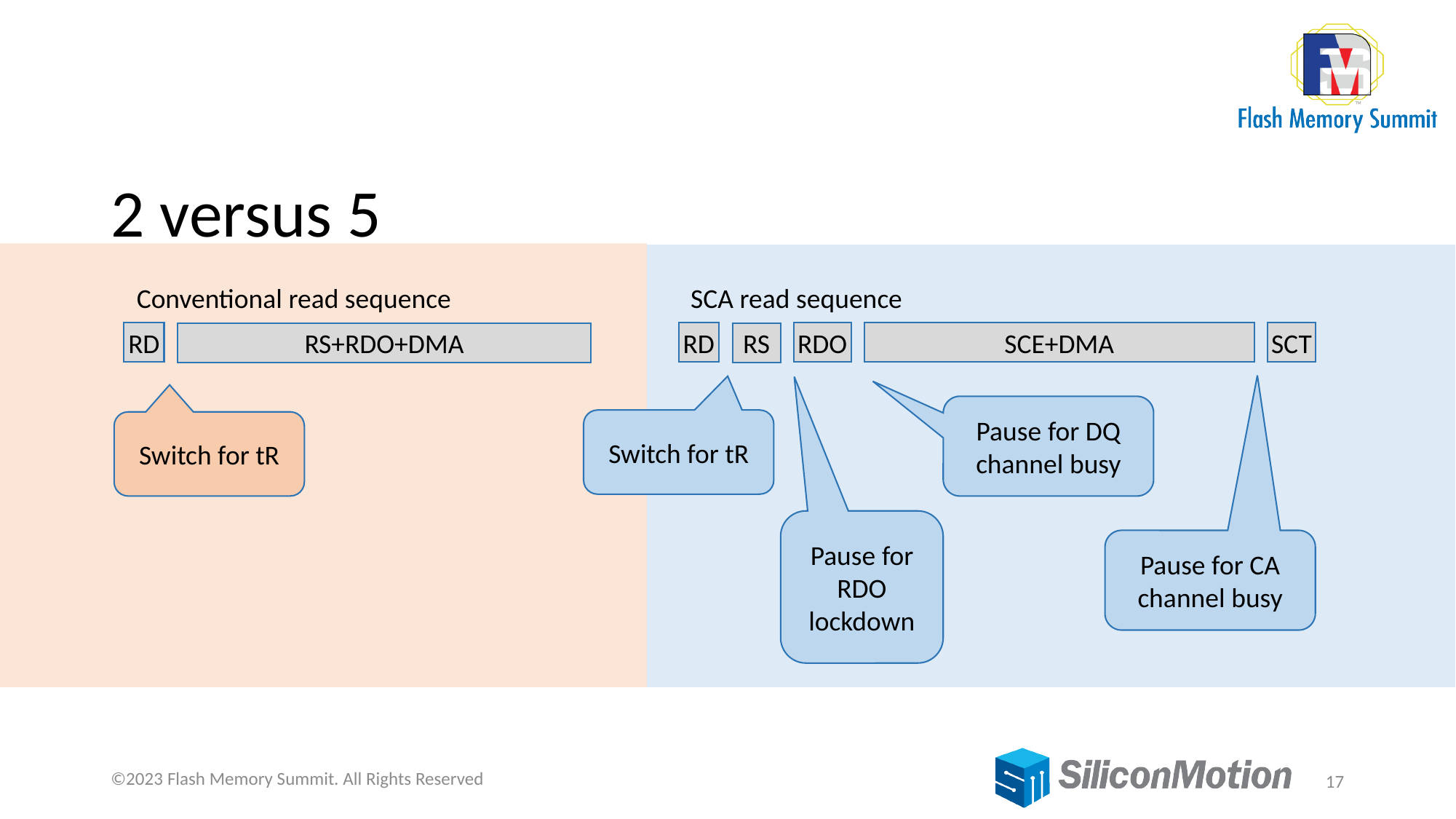

# 2 versus 5

Conventional read sequence
SCA read sequence
RD
RD
RDO
SCE+DMA
SCT
RS+RDO+DMA
RS
Pause for DQ channel busy
Switch for tR
Switch for tR
Pause for RDO lockdown
Pause for CA channel busy
©2023 Flash Memory Summit. All Rights Reserved
17